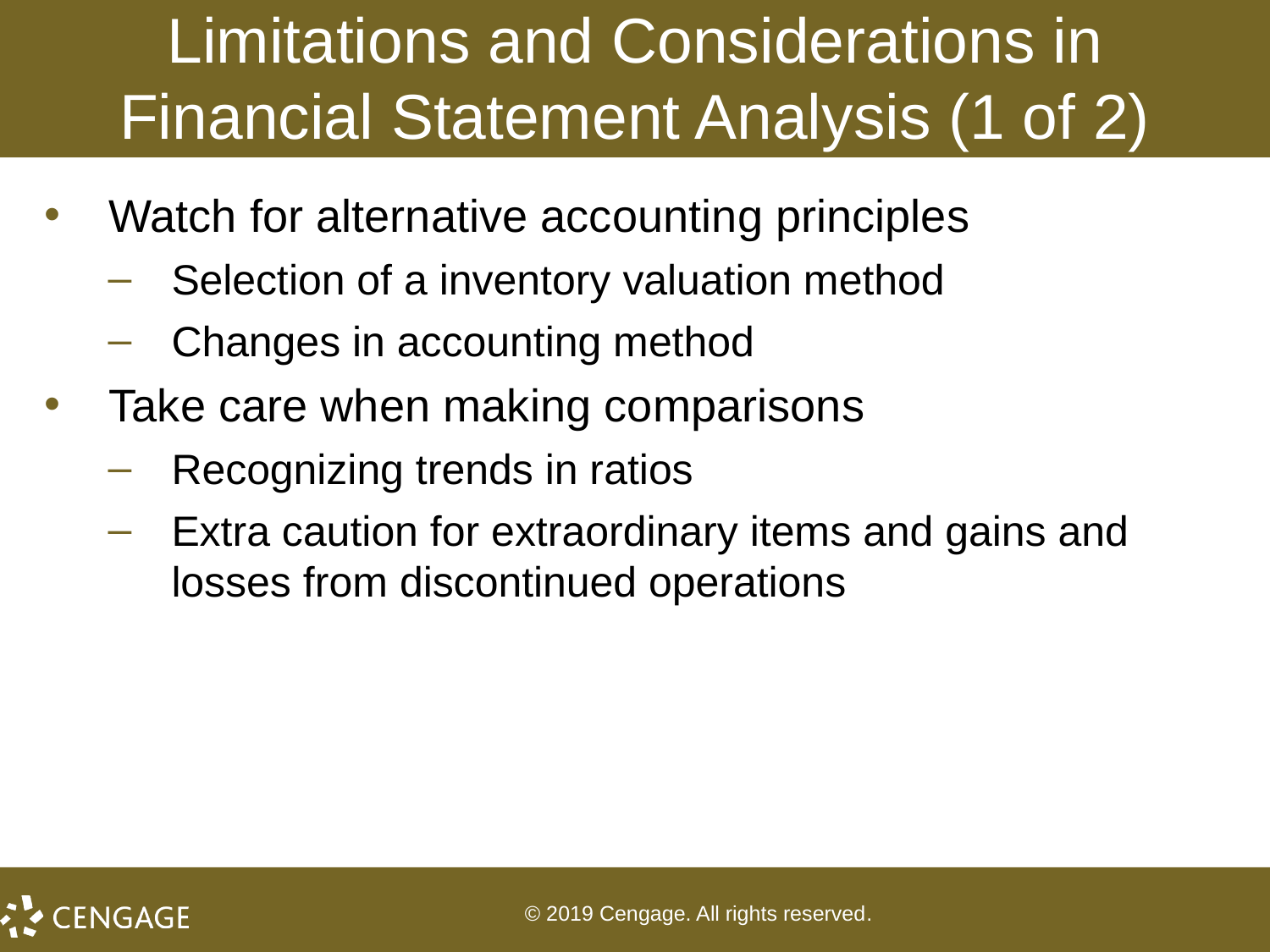

# Limitations and Considerations in Financial Statement Analysis (1 of 2)
Watch for alternative accounting principles
Selection of a inventory valuation method
Changes in accounting method
Take care when making comparisons
Recognizing trends in ratios
Extra caution for extraordinary items and gains and losses from discontinued operations